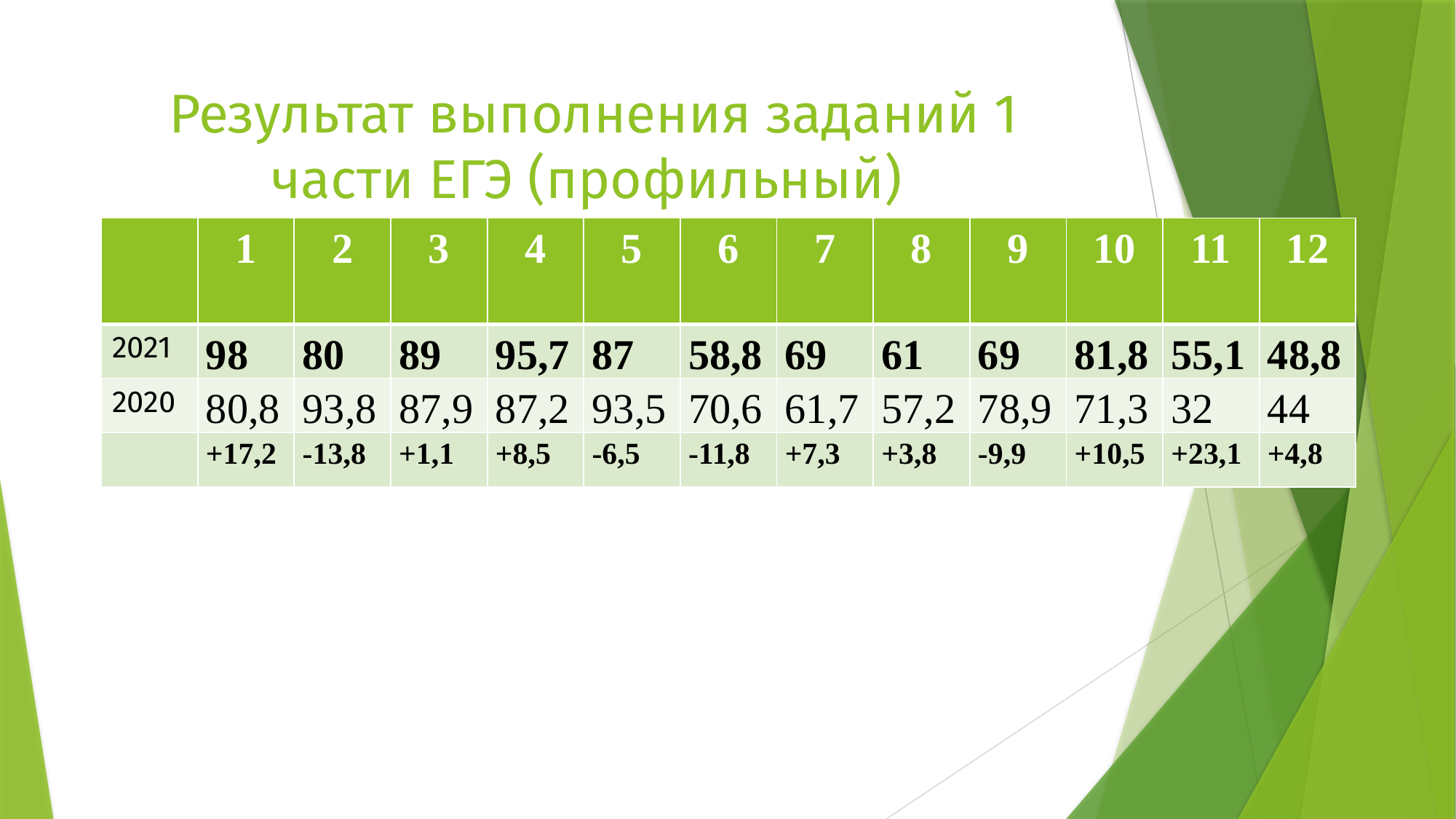

# Результат выполнения заданий 1 части ЕГЭ (профильный)
|  | 1 | 2 | 3 | 4 | 5 | 6 | 7 | 8 | 9 | 10 | 11 | 12 |
| --- | --- | --- | --- | --- | --- | --- | --- | --- | --- | --- | --- | --- |
| 2021 | 98 | 80 | 89 | 95,7 | 87 | 58,8 | 69 | 61 | 69 | 81,8 | 55,1 | 48,8 |
| 2020 | 80,8 | 93,8 | 87,9 | 87,2 | 93,5 | 70,6 | 61,7 | 57,2 | 78,9 | 71,3 | 32 | 44 |
|  | +17,2 | -13,8 | +1,1 | +8,5 | -6,5 | -11,8 | +7,3 | +3,8 | -9,9 | +10,5 | +23,1 | +4,8 |